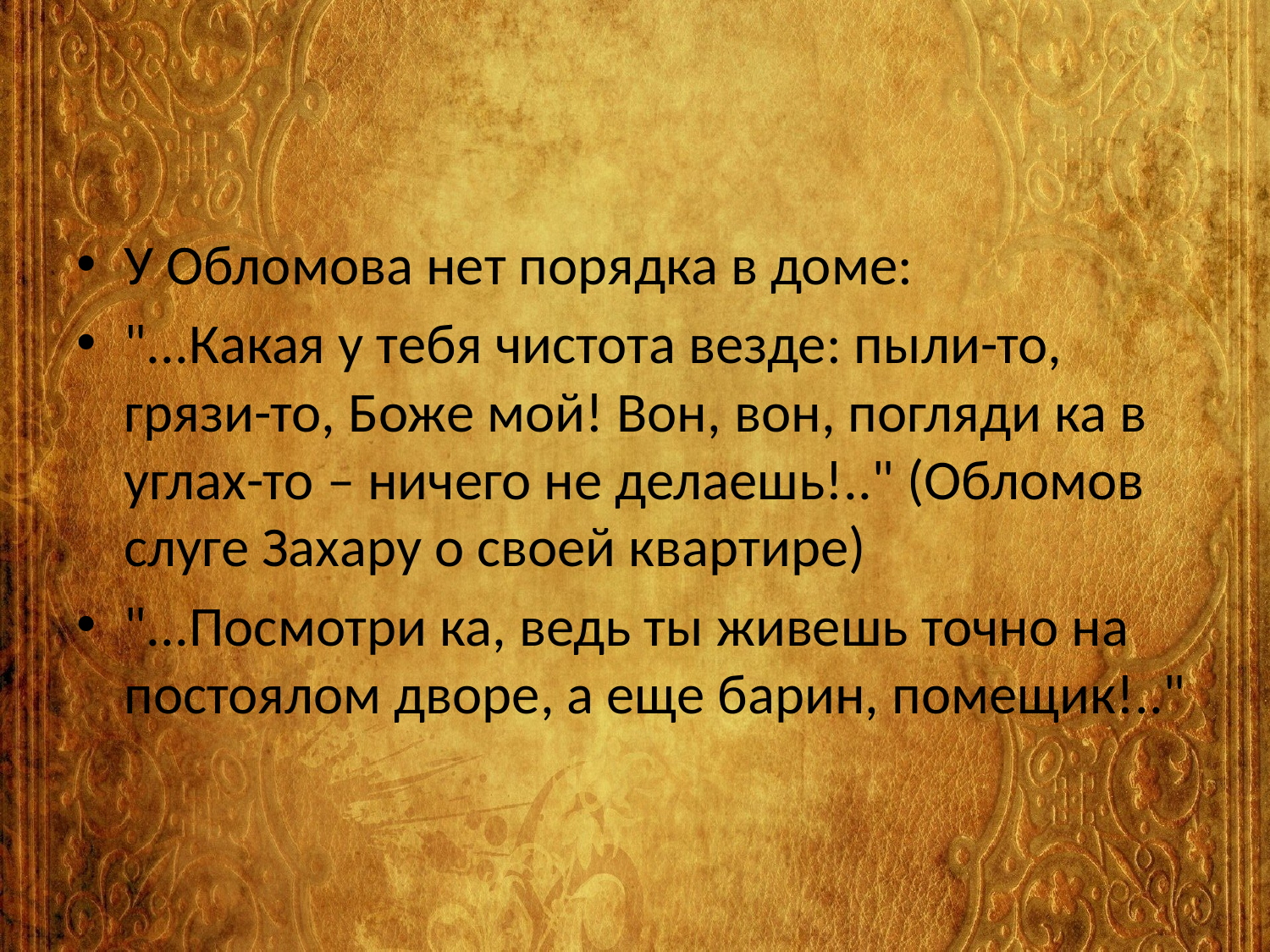

#
У Обломова нет порядка в доме:
"...Какая у тебя чистота везде: пыли-то, грязи-то, Боже мой! Вон, вон, погляди ка в углах-то – ничего не делаешь!.." (Обломов слуге Захару о своей квартире)
"...Посмотри ка, ведь ты живешь точно на постоялом дворе, а еще барин, помещик!.."